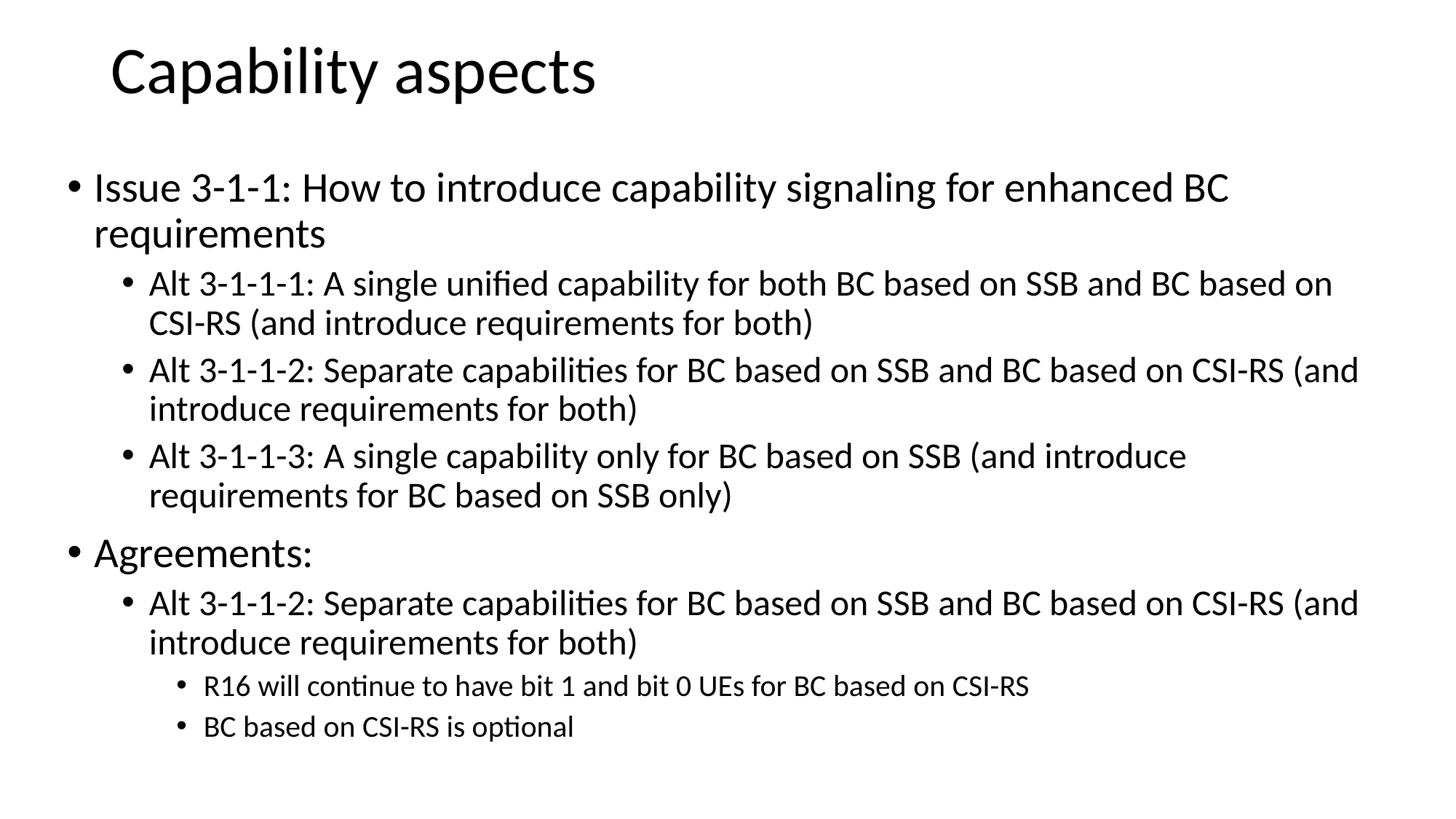

Capability aspects
Issue 3-1-1: How to introduce capability signaling for enhanced BC requirements
Alt 3-1-1-1: A single unified capability for both BC based on SSB and BC based on CSI-RS (and introduce requirements for both)
Alt 3-1-1-2: Separate capabilities for BC based on SSB and BC based on CSI-RS (and introduce requirements for both)
Alt 3-1-1-3: A single capability only for BC based on SSB (and introduce requirements for BC based on SSB only)
Agreements:
Alt 3-1-1-2: Separate capabilities for BC based on SSB and BC based on CSI-RS (and introduce requirements for both)
R16 will continue to have bit 1 and bit 0 UEs for BC based on CSI-RS
BC based on CSI-RS is optional